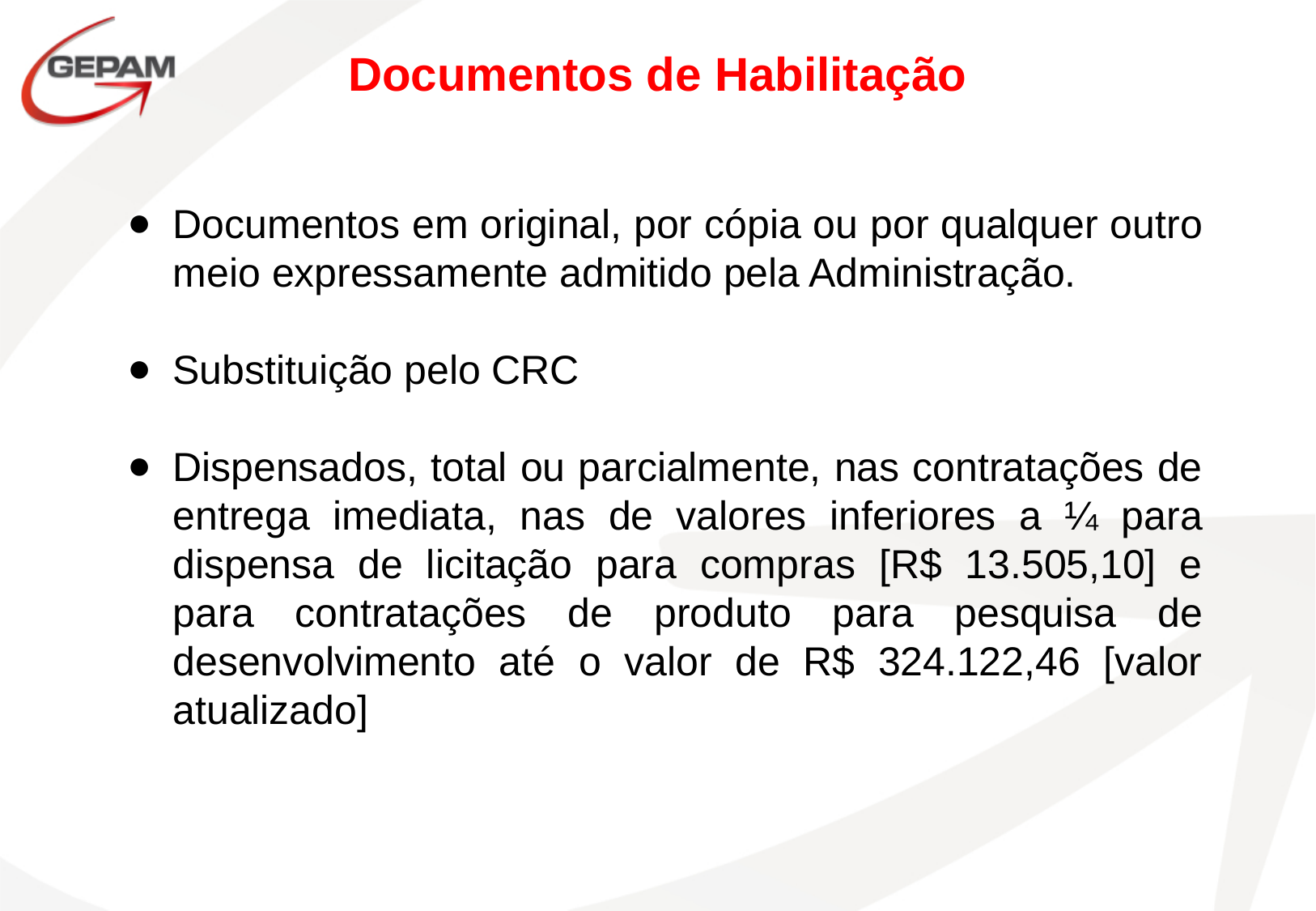

Documentos de Habilitação

Documentos em original, por cópia ou por qualquer outro meio expressamente admitido pela Administração.

Substituição pelo CRC

Dispensados, total ou parcialmente, nas contratações de entrega imediata, nas de valores inferiores a ¼ para dispensa de licitação para compras [R$ 13.505,10] e para contratações de produto para pesquisa de desenvolvimento até o valor de R$ 324.122,46 [valor atualizado]